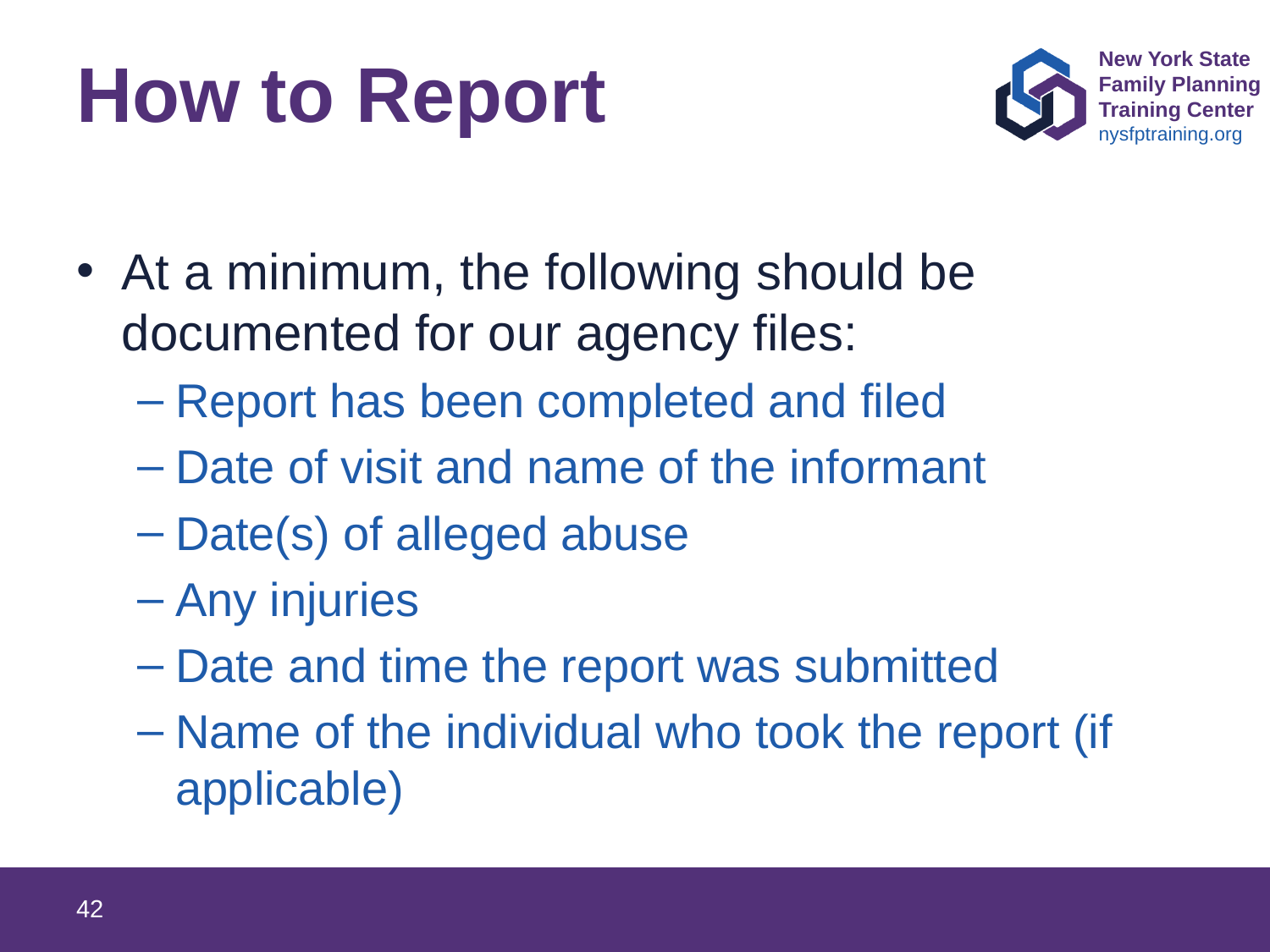

# How to Report
At a minimum, the following should be documented for our agency files:
Report has been completed and filed
Date of visit and name of the informant
Date(s) of alleged abuse
Any injuries
Date and time the report was submitted
Name of the individual who took the report (if applicable)

42